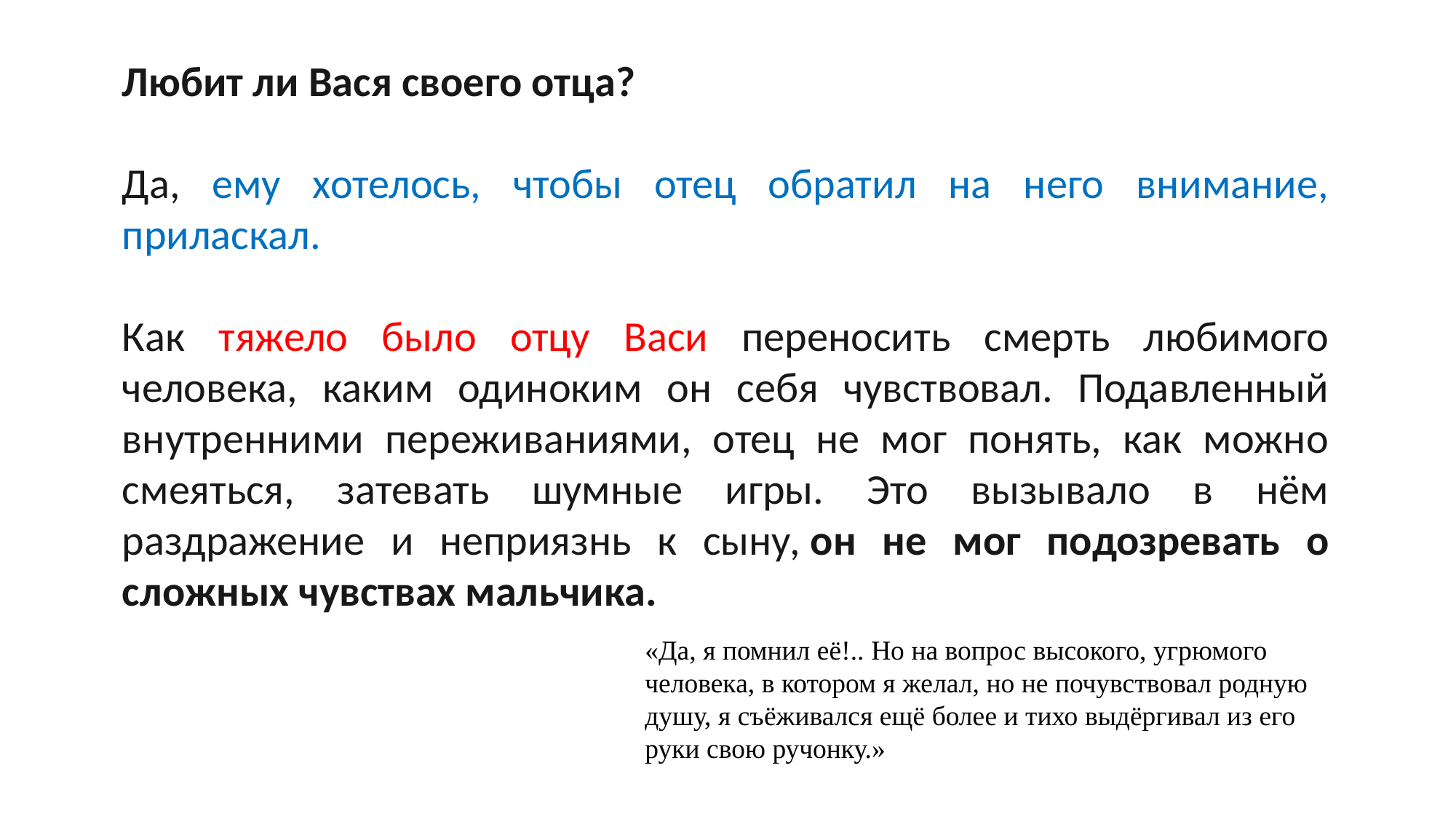

Любит ли Вася своего отца?

Да, ему хотелось, чтобы отец обратил на него внимание, приласкал.

Как тяжело было отцу Васи переносить смерть любимого человека, каким одиноким он себя чувствовал. Подавленный внутренними переживаниями, отец не мог понять, как можно смеяться, затевать шумные игры. Это вызывало в нём раздражение и неприязнь к сыну, он не мог подозревать о сложных чувствах мальчика.
«Да, я помнил её!.. Но на вопрос высокого, угрюмого человека, в котором я желал, но не почувствовал родную душу, я съёживался ещё более и тихо выдёргивал из его руки свою ручонку.»